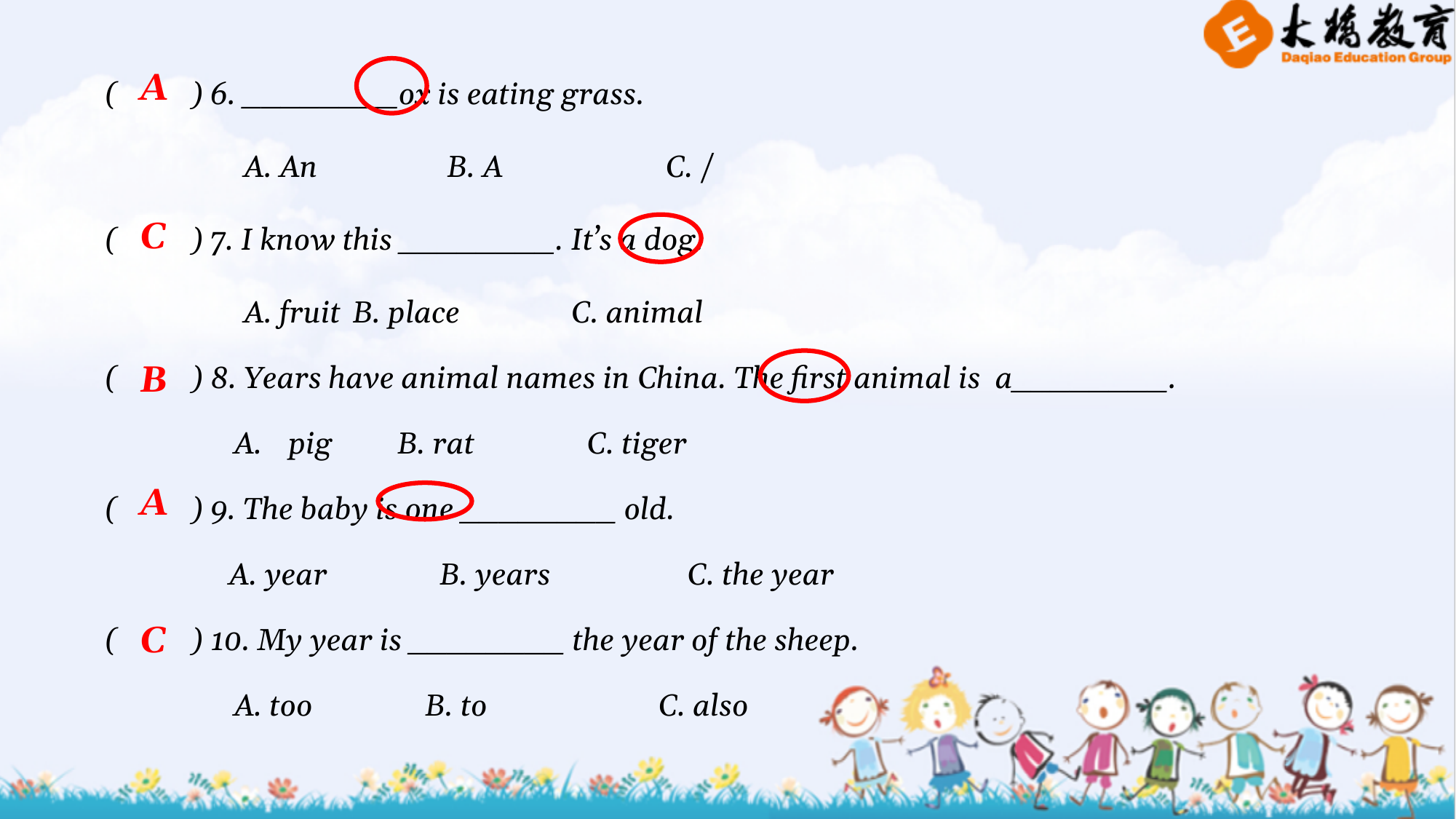

(　　) 6. ________ox is eating grass.
A. An	             B. A	             C. /
(　　) 7. I know this ________. It’s a dog.
A. fruit	B. place 	C. animal
(　　) 8. Years have animal names in China. The first animal is  a________.
pig	B. rat	           C. tiger
(　　) 9. The baby is one ________ old.
                 A. year	 B. years	     C. the year
(　　) 10. My year is ________ the year of the sheep.
A. too	              B. to	                C. also

A

C

B

A

C